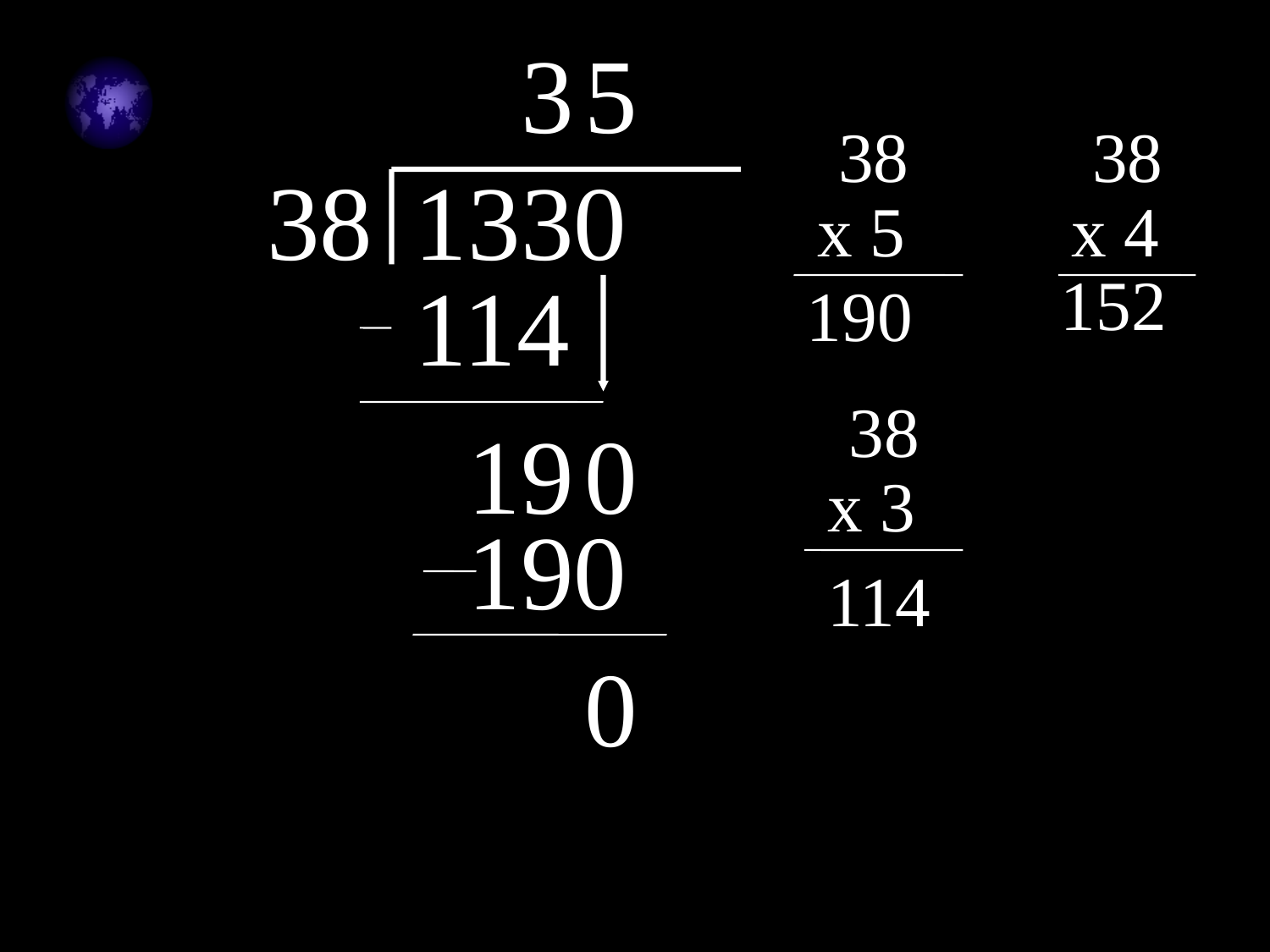

3
5
38
38
38
1330

x 5
x 4
114
152
190

38

19
0
x 3
190

114

0